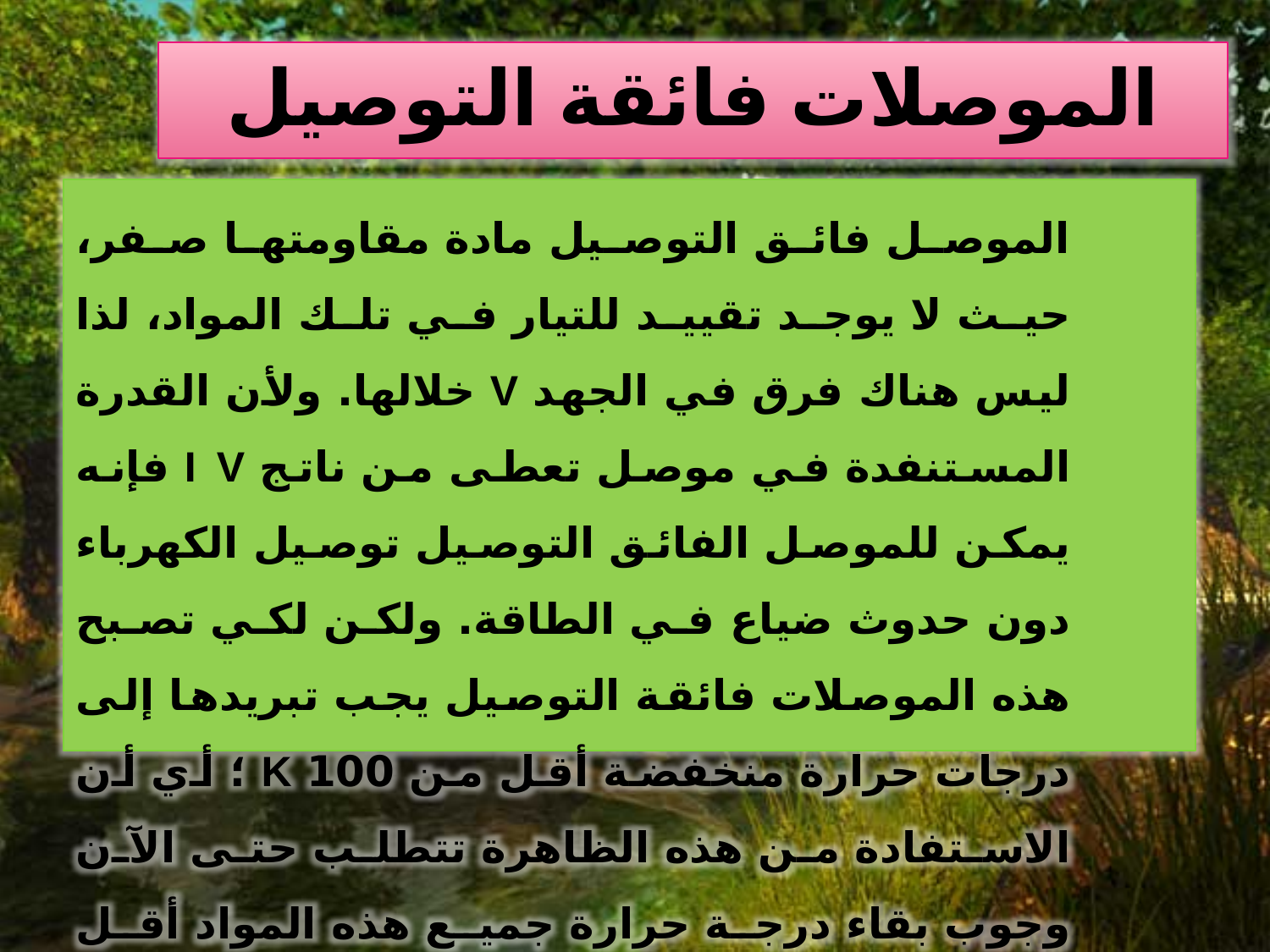

الموصلات فائقة التوصيل
       الموصل فائق التوصيل مادة مقاومتها صفر، حيث لا يوجد تقييد للتيار في تلك المواد، لذا ليس هناك فرق في الجهد V خلالها. ولأن القدرة المستنفدة في موصل تعطى من ناتج I V فإنه يمكن للموصل الفائق التوصيل توصيل الكهرباء دون حدوث ضياع في الطاقة. ولكن لكي تصبح هذه الموصلات فائقة التوصيل يجب تبريدها إلى درجات حرارة منخفضة أقل من 100 K ؛ أي أن الاستفادة من هذه الظاهرة تتطلب حتى الآن وجوب بقاء درجة حرارة جميع هذه المواد أقل من 100 K .